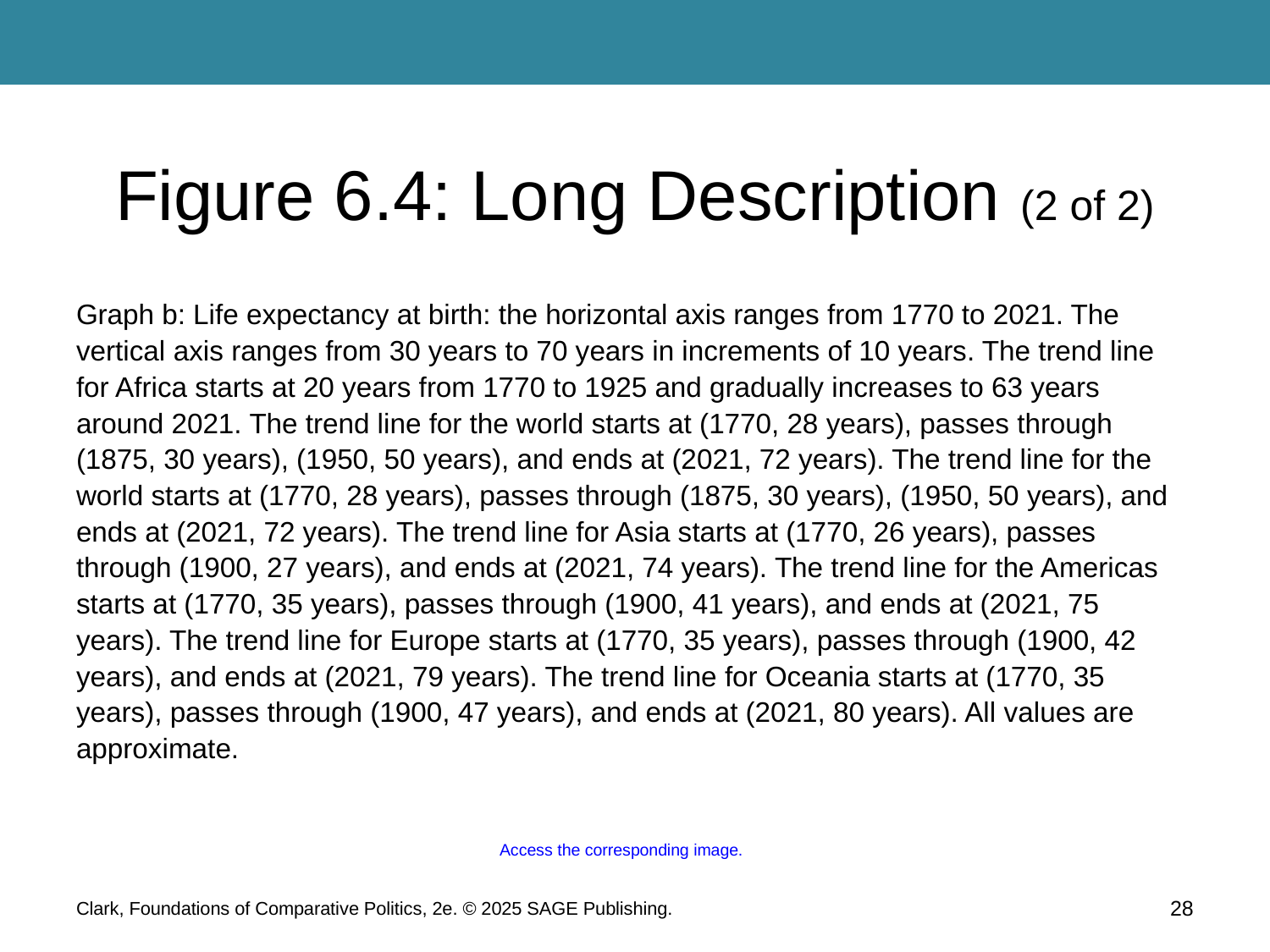

# Figure 6.4: Long Description (2 of 2)
Graph b: Life expectancy at birth: the horizontal axis ranges from 1770 to 2021. The vertical axis ranges from 30 years to 70 years in increments of 10 years. The trend line for Africa starts at 20 years from 1770 to 1925 and gradually increases to 63 years around 2021. The trend line for the world starts at (1770, 28 years), passes through (1875, 30 years), (1950, 50 years), and ends at (2021, 72 years). The trend line for the world starts at (1770, 28 years), passes through (1875, 30 years), (1950, 50 years), and ends at (2021, 72 years). The trend line for Asia starts at (1770, 26 years), passes through (1900, 27 years), and ends at (2021, 74 years). The trend line for the Americas starts at (1770, 35 years), passes through (1900, 41 years), and ends at (2021, 75 years). The trend line for Europe starts at (1770, 35 years), passes through (1900, 42 years), and ends at (2021, 79 years). The trend line for Oceania starts at (1770, 35 years), passes through (1900, 47 years), and ends at (2021, 80 years). All values are approximate.
Access the corresponding image.
28
Clark, Foundations of Comparative Politics, 2e. © 2025 SAGE Publishing.